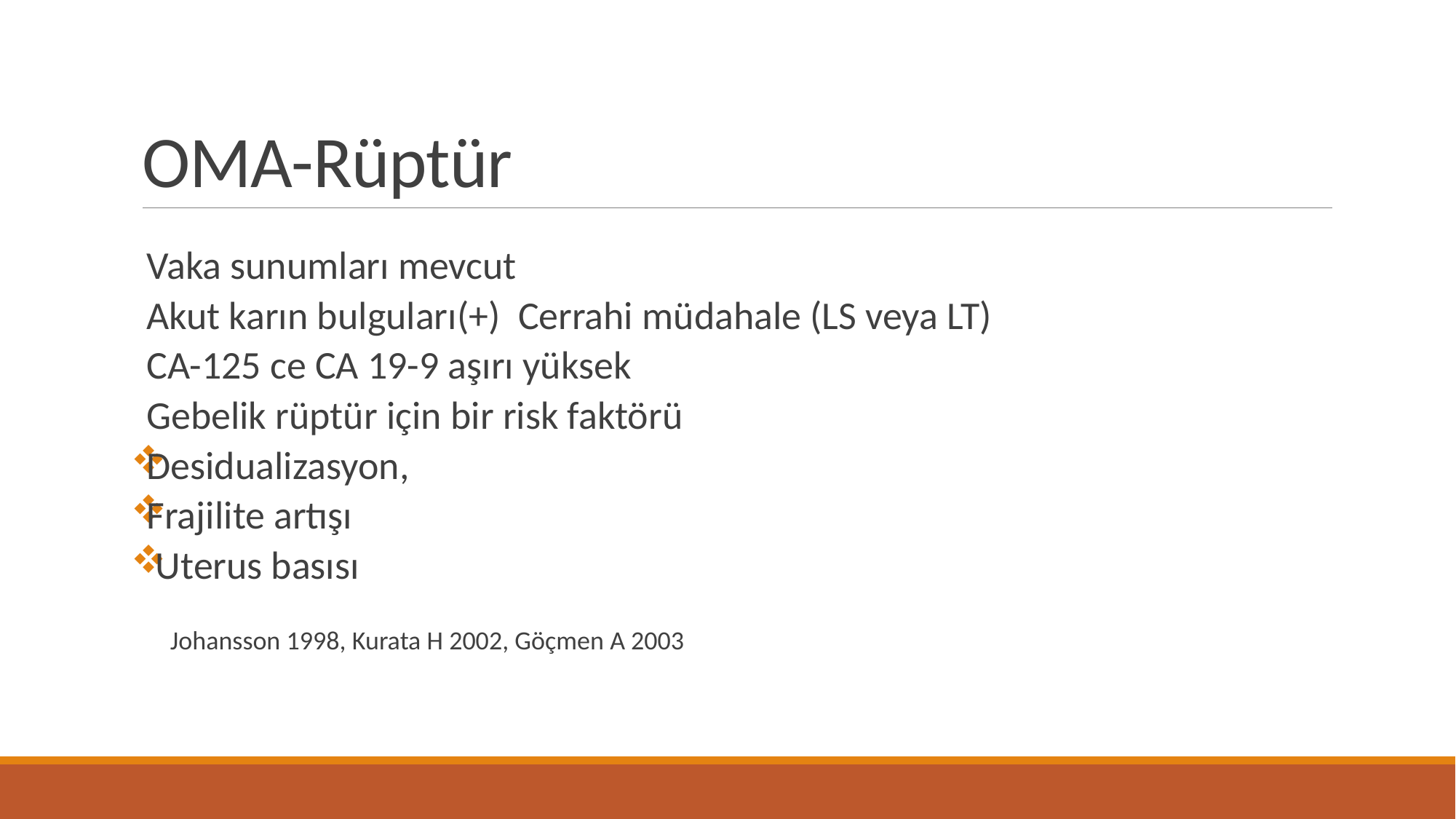

# OMA-Rüptür

Vaka sunumları mevcut
Akut karın bulguları(+)  Cerrahi müdahale (LS veya LT)
CA-125 ce CA 19-9 aşırı yüksek
Gebelik rüptür için bir risk faktörü
Desidualizasyon,
Frajilite artışı
 Uterus basısı

							Johansson 1998, Kurata H 2002, Göçmen A 2003